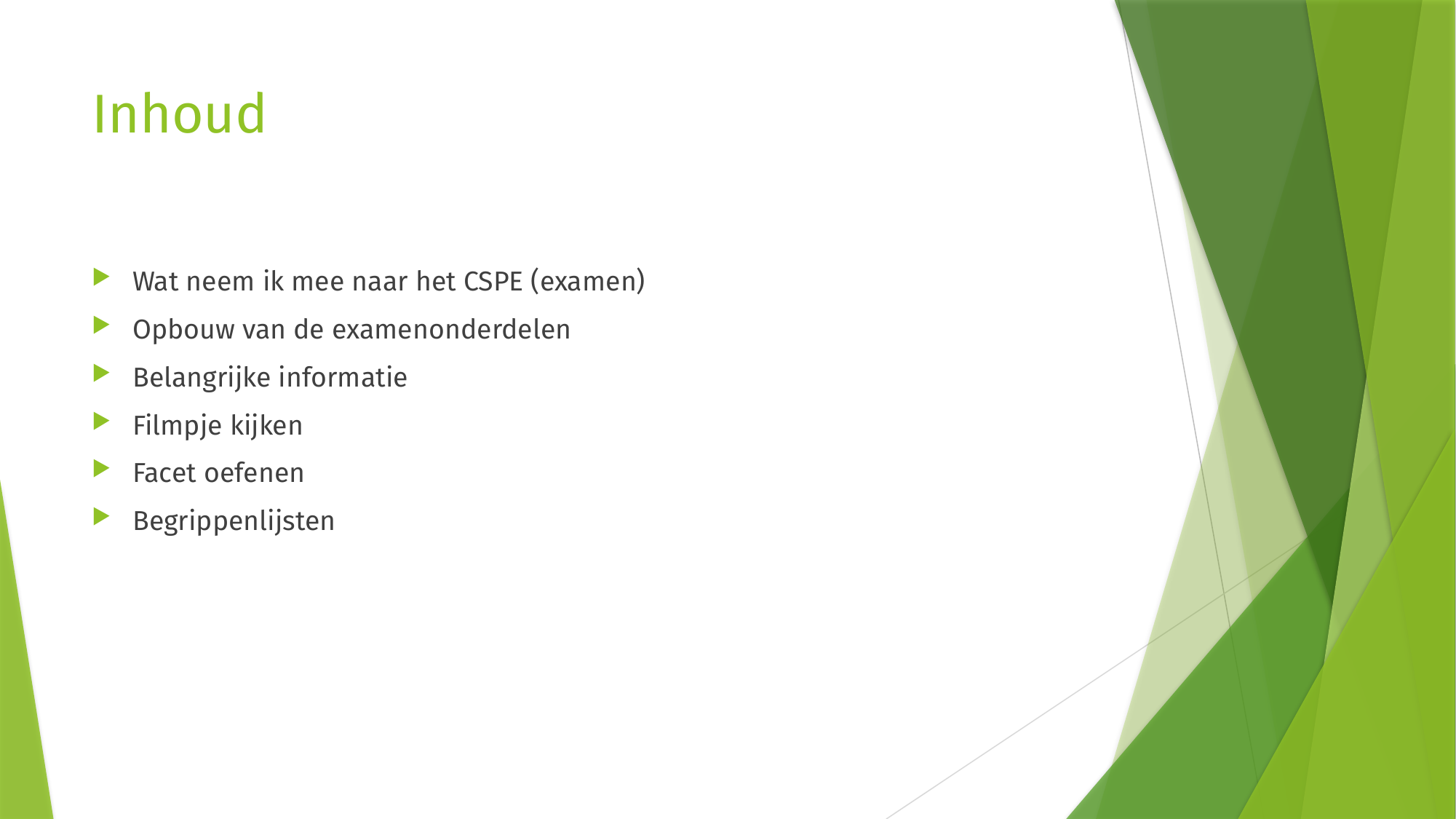

# Inhoud
Wat neem ik mee naar het CSPE (examen)
Opbouw van de examenonderdelen
Belangrijke informatie
Filmpje kijken
Facet oefenen
Begrippenlijsten